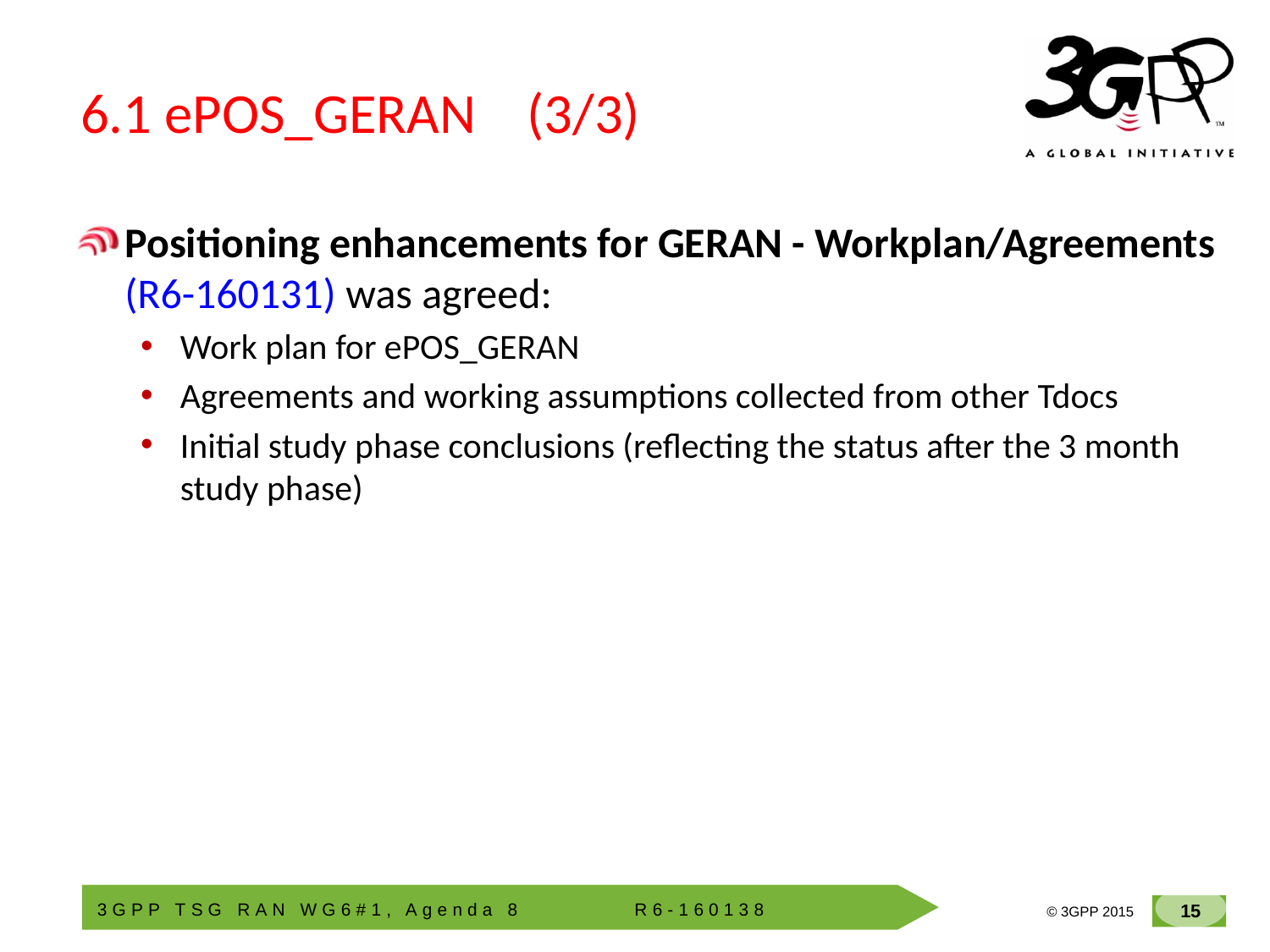

# 6.1 ePOS_GERAN    (3/3)
Positioning enhancements for GERAN - Workplan/Agreements (R6-160131) was agreed:
Work plan for ePOS_GERAN
Agreements and working assumptions collected from other Tdocs
Initial study phase conclusions (reflecting the status after the 3 month study phase)